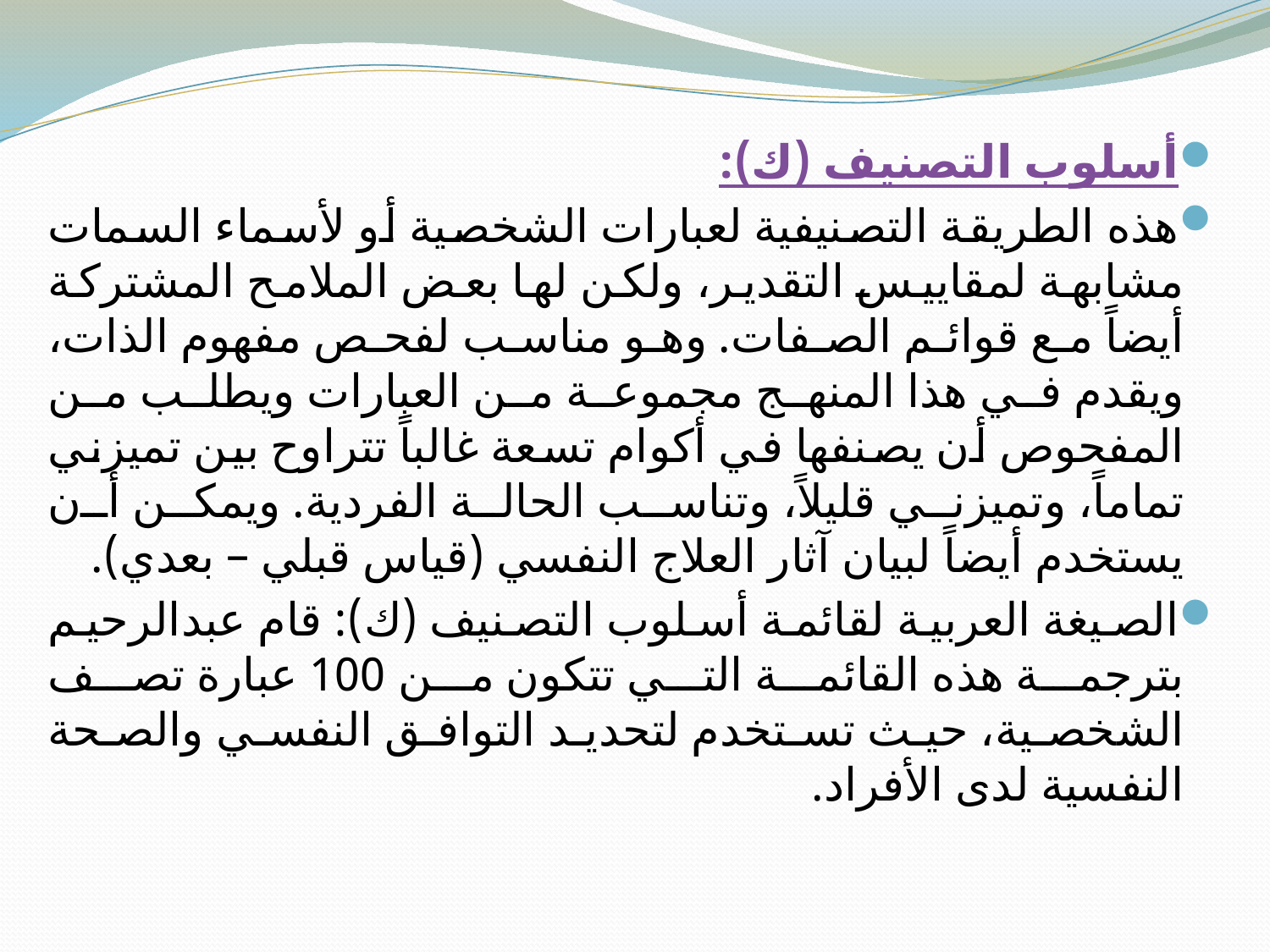

أسلوب التصنيف (ك):
هذه الطريقة التصنيفية لعبارات الشخصية أو لأسماء السمات مشابهة لمقاييس التقدير، ولكن لها بعض الملامح المشتركة أيضاً مع قوائم الصفات. وهو مناسب لفحص مفهوم الذات، ويقدم في هذا المنهج مجموعة من العبارات ويطلب من المفحوص أن يصنفها في أكوام تسعة غالباً تتراوح بين تميزني تماماً، وتميزني قليلاً، وتناسب الحالة الفردية. ويمكن أن يستخدم أيضاً لبيان آثار العلاج النفسي (قياس قبلي – بعدي).
الصيغة العربية لقائمة أسلوب التصنيف (ك): قام عبدالرحيم بترجمة هذه القائمة التي تتكون من 100 عبارة تصف الشخصية، حيث تستخدم لتحديد التوافق النفسي والصحة النفسية لدى الأفراد.